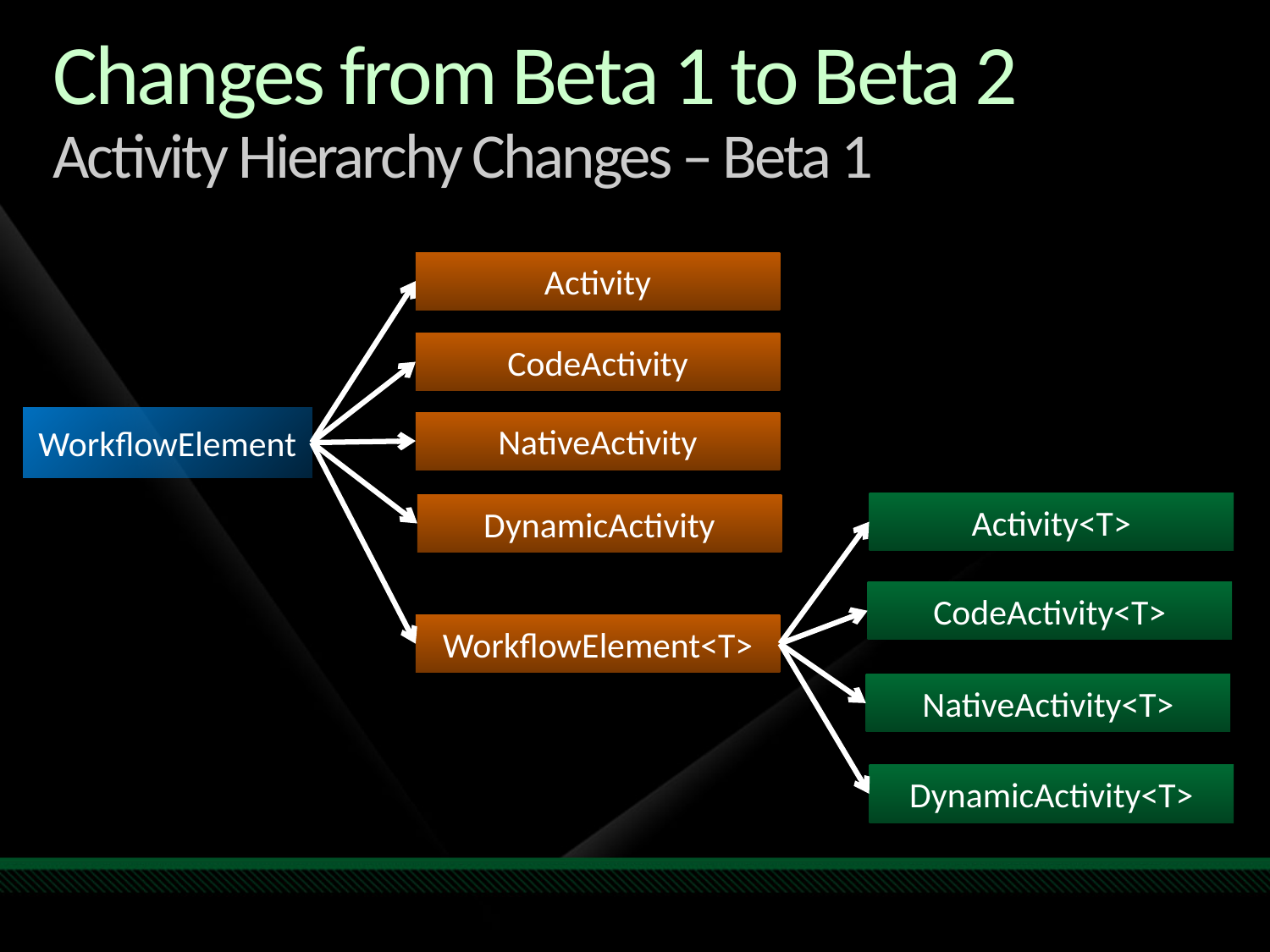

# Changes from Beta 1 to Beta 2 Activity Hierarchy Changes – Beta 1

Activity
CodeActivity
WorkflowElement
NativeActivity
Activity<T>
DynamicActivity
CodeActivity<T>
WorkflowElement<T>
NativeActivity<T>
DynamicActivity<T>